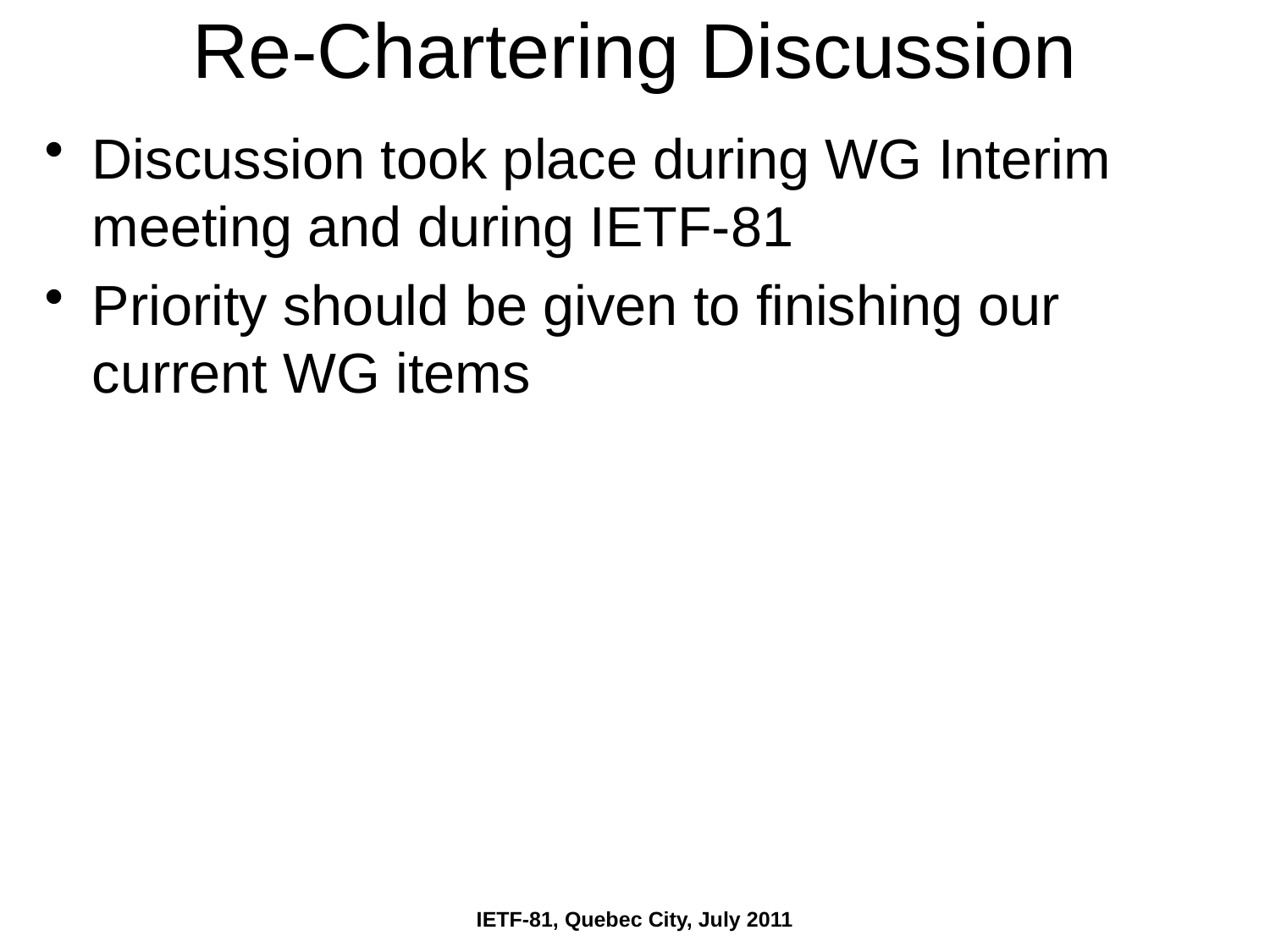

# Re-Chartering Discussion
Discussion took place during WG Interim meeting and during IETF-81
Priority should be given to finishing our current WG items

IETF-81, Quebec City, July 2011